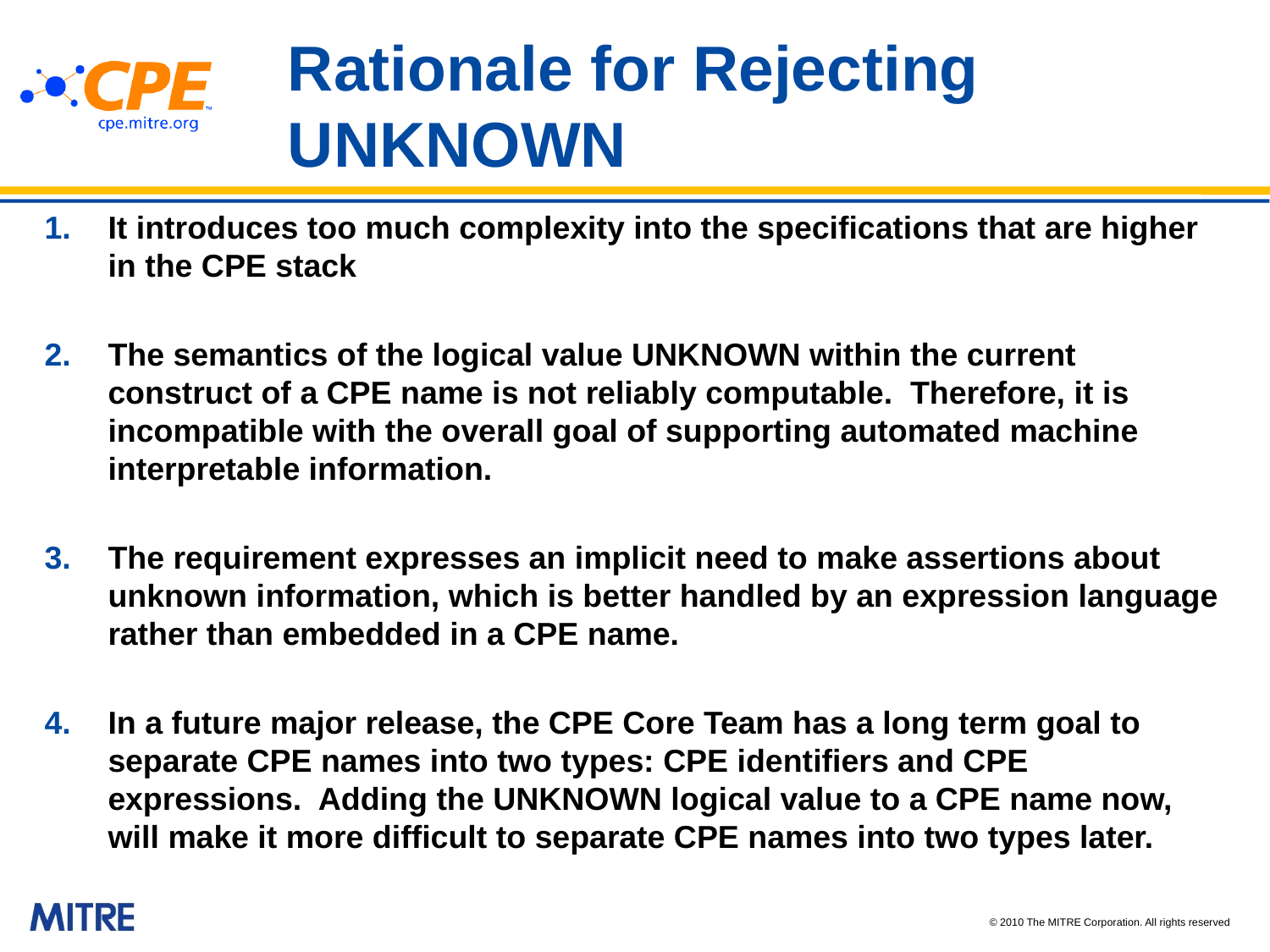

# Rationale for Rejecting UNKNOWN
It introduces too much complexity into the specifications that are higher in the CPE stack

The semantics of the logical value UNKNOWN within the current construct of a CPE name is not reliably computable.  Therefore, it is incompatible with the overall goal of supporting automated machine interpretable information.

The requirement expresses an implicit need to make assertions about unknown information, which is better handled by an expression language rather than embedded in a CPE name.

In a future major release, the CPE Core Team has a long term goal to separate CPE names into two types: CPE identifiers and CPE expressions.  Adding the UNKNOWN logical value to a CPE name now, will make it more difficult to separate CPE names into two types later.